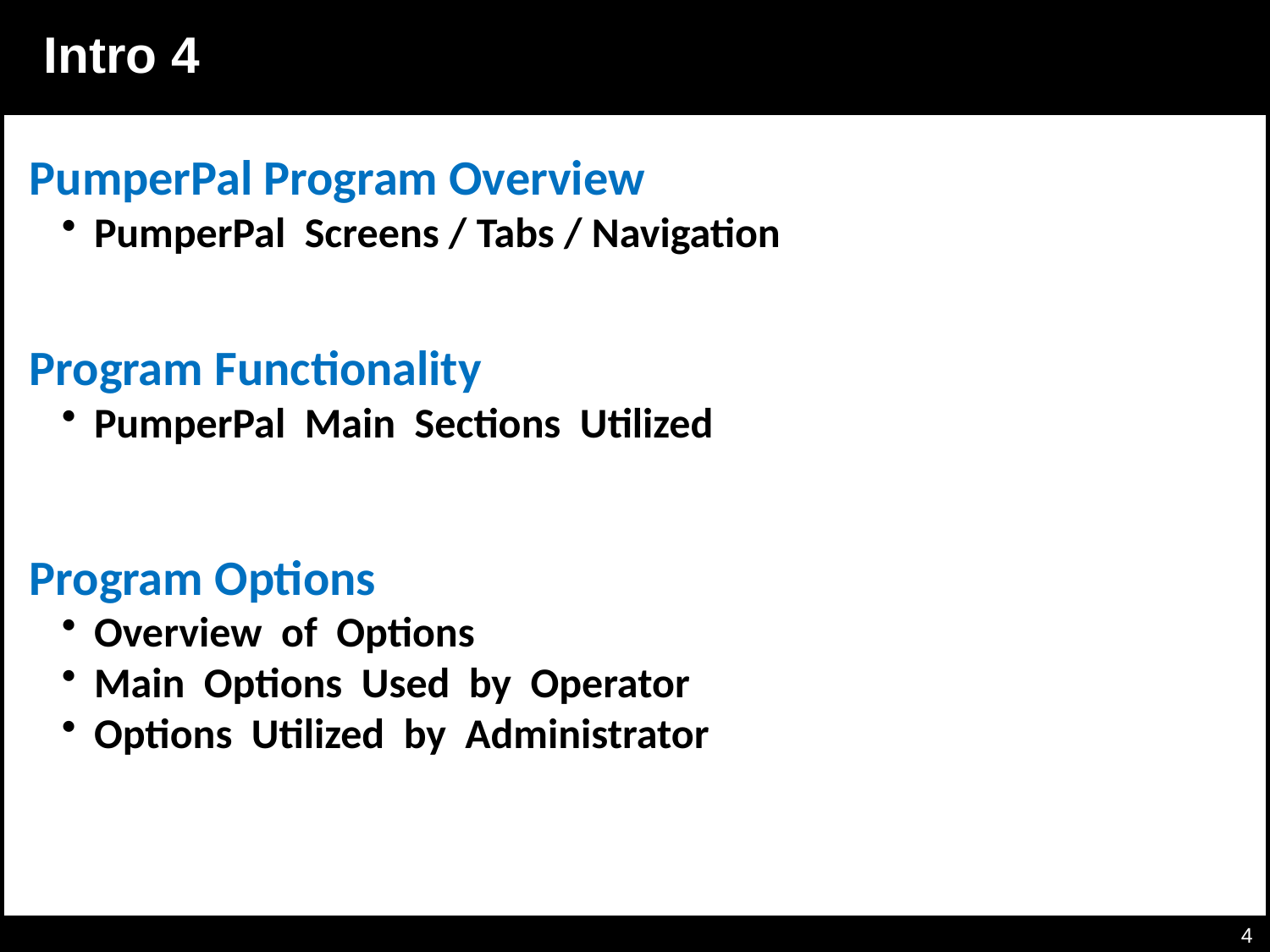

Intro 4
PumperPal Program Overview
PumperPal  Screens / Tabs / Navigation
Program Functionality
PumperPal  Main  Sections  Utilized
Program Options
Overview  of  Options
Main  Options  Used  by  Operator
Options  Utilized  by  Administrator